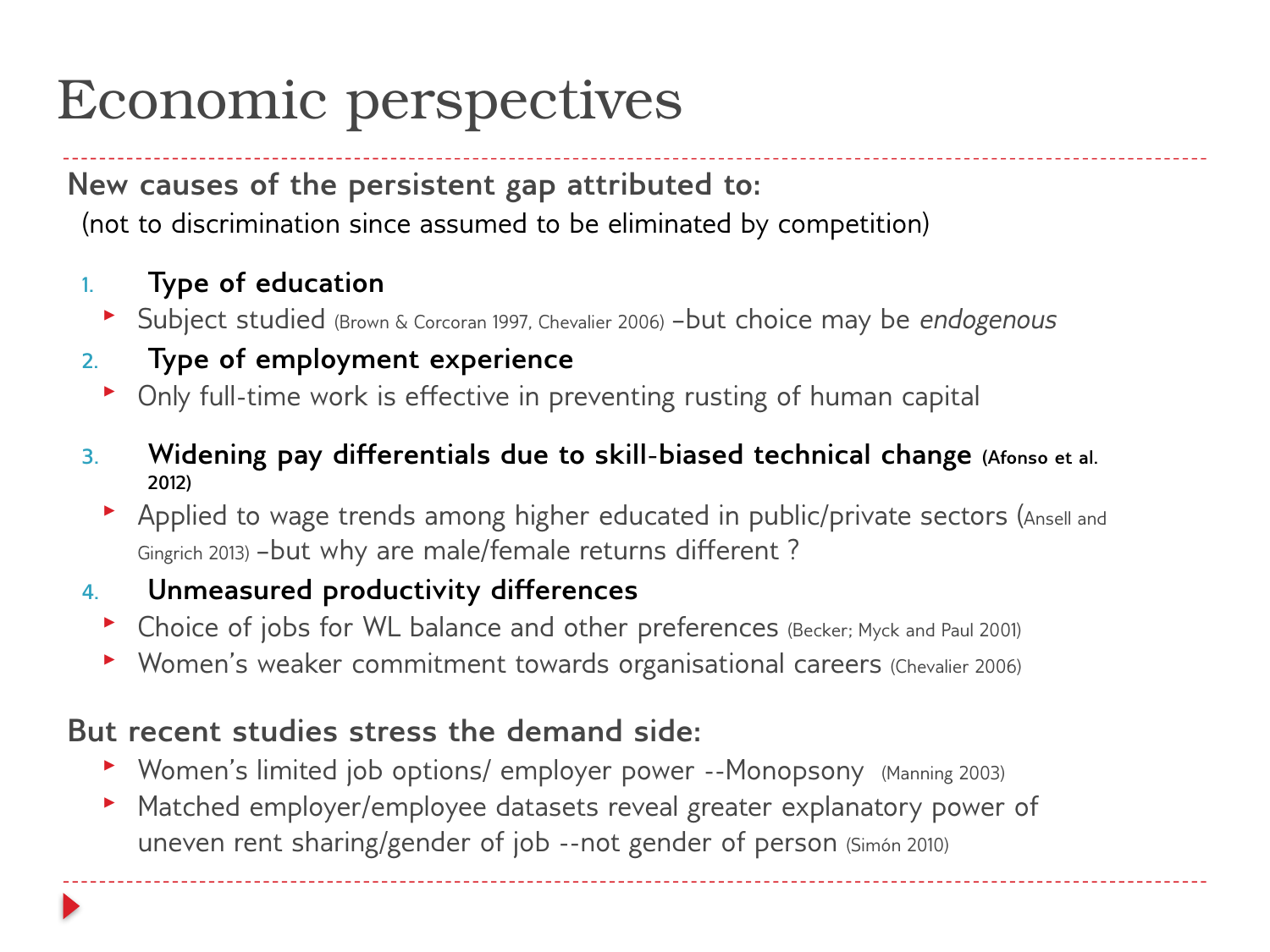

# Economic perspectives
New causes of the persistent gap attributed to:
(not to discrimination since assumed to be eliminated by competition)

Type of education
Subject studied (Brown & Corcoran 1997, Chevalier 2006) –but choice may be endogenous
Type of employment experience
Only full-time work is effective in preventing rusting of human capital

Widening pay differentials due to skill-biased technical change (Afonso et al. 2012)
Applied to wage trends among higher educated in public/private sectors (Ansell and Gingrich 2013) –but why are male/female returns different ?
Unmeasured productivity differences
Choice of jobs for WL balance and other preferences (Becker; Myck and Paul 2001)
Women’s weaker commitment towards organisational careers (Chevalier 2006)

But recent studies stress the demand side:
Women’s limited job options/ employer power --Monopsony  (Manning 2003)
Matched employer/employee datasets reveal greater explanatory power of uneven rent sharing/gender of job --not gender of person (Simón 2010)